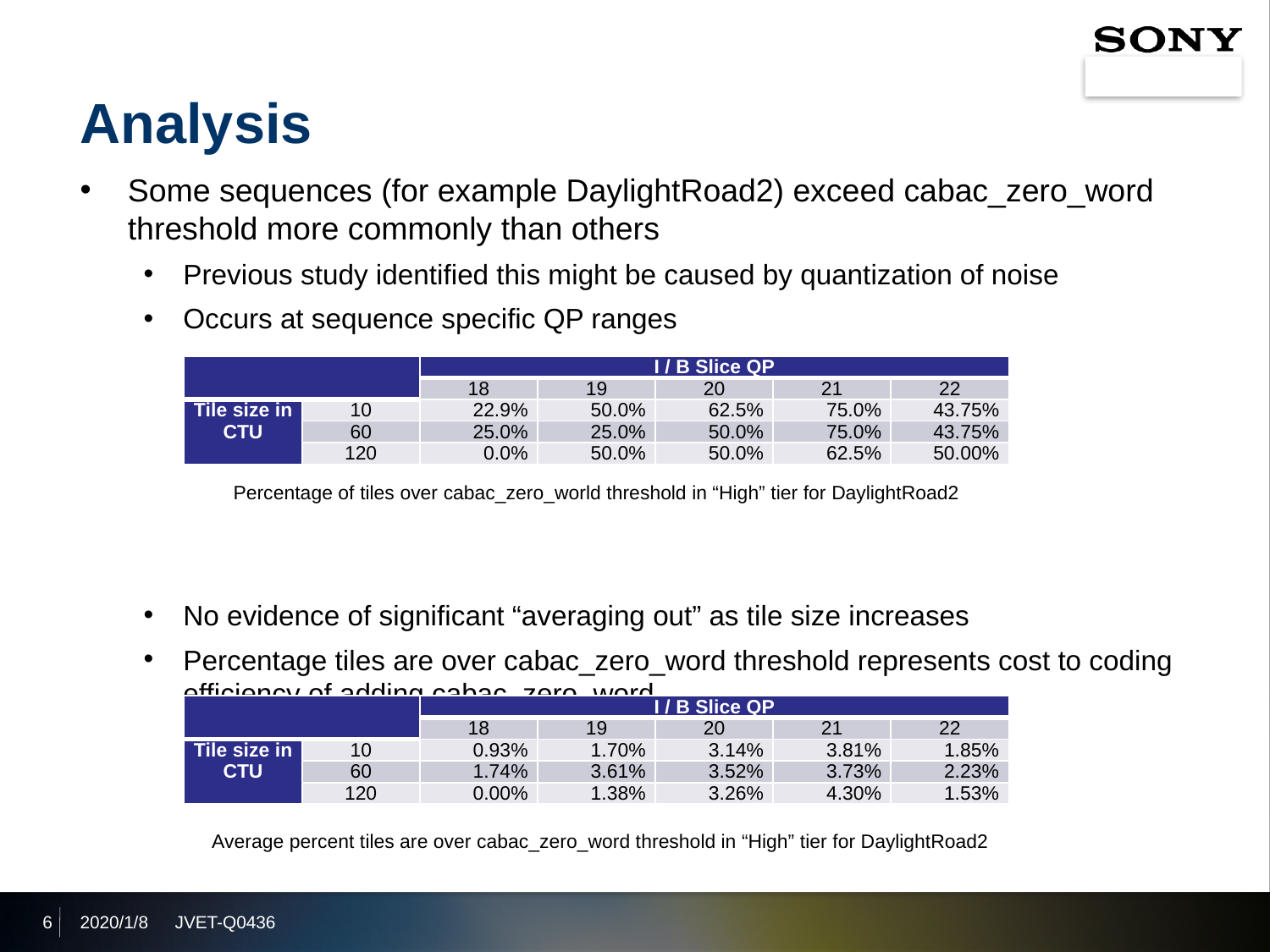

# Analysis
Some sequences (for example DaylightRoad2) exceed cabac_zero_word threshold more commonly than others
Previous study identified this might be caused by quantization of noise
Occurs at sequence specific QP ranges

No evidence of significant “averaging out” as tile size increases
Percentage tiles are over cabac_zero_word threshold represents cost to coding efficiency of adding cabac_zero_word

|  |  | I / B Slice QP |  |  |  |  |
| --- | --- | --- | --- | --- | --- | --- |
|  |  | 18 | 19 | 20 | 21 | 22 |
| Tile size in CTU | 10 | 22.9% | 50.0% | 62.5% | 75.0% | 43.75% |
|  | 60 | 25.0% | 25.0% | 50.0% | 75.0% | 43.75% |
|  | 120 | 0.0% | 50.0% | 50.0% | 62.5% | 50.00% |
Percentage of tiles over cabac_zero_world threshold in “High” tier for DaylightRoad2
|  |  | I / B Slice QP |  |  |  |  |
| --- | --- | --- | --- | --- | --- | --- |
|  |  | 18 | 19 | 20 | 21 | 22 |
| Tile size in CTU | 10 | 0.93% | 1.70% | 3.14% | 3.81% | 1.85% |
|  | 60 | 1.74% | 3.61% | 3.52% | 3.73% | 2.23% |
|  | 120 | 0.00% | 1.38% | 3.26% | 4.30% | 1.53% |
Average percent tiles are over cabac_zero_word threshold in “High” tier for DaylightRoad2
6
2020/1/8
JVET-Q0436